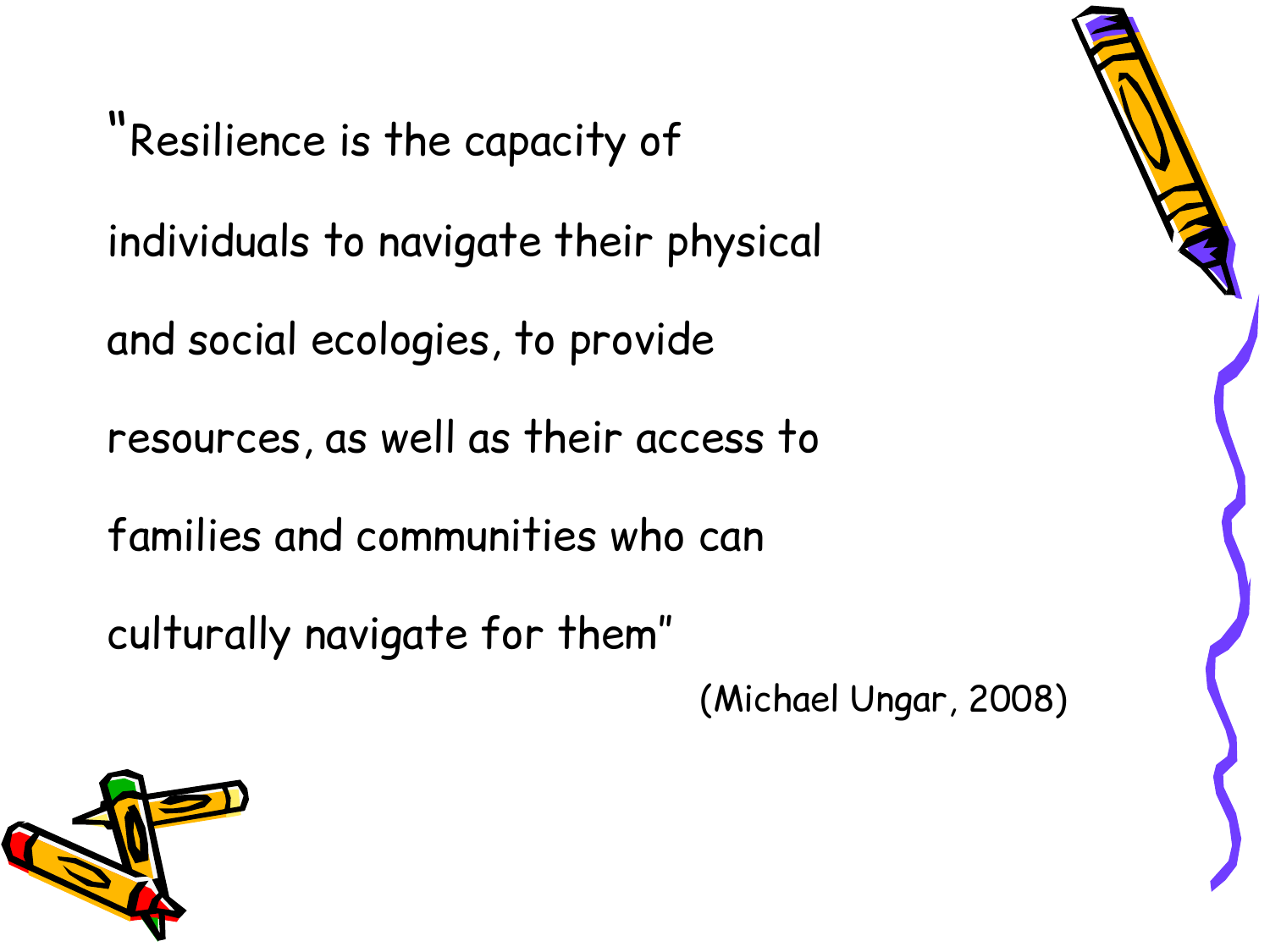

“Resilience is the capacity of

individuals to navigate their physical

and social ecologies, to provide

resources, as well as their access to

families and communities who can

culturally navigate for them”
                                   (Michael Ungar, 2008)